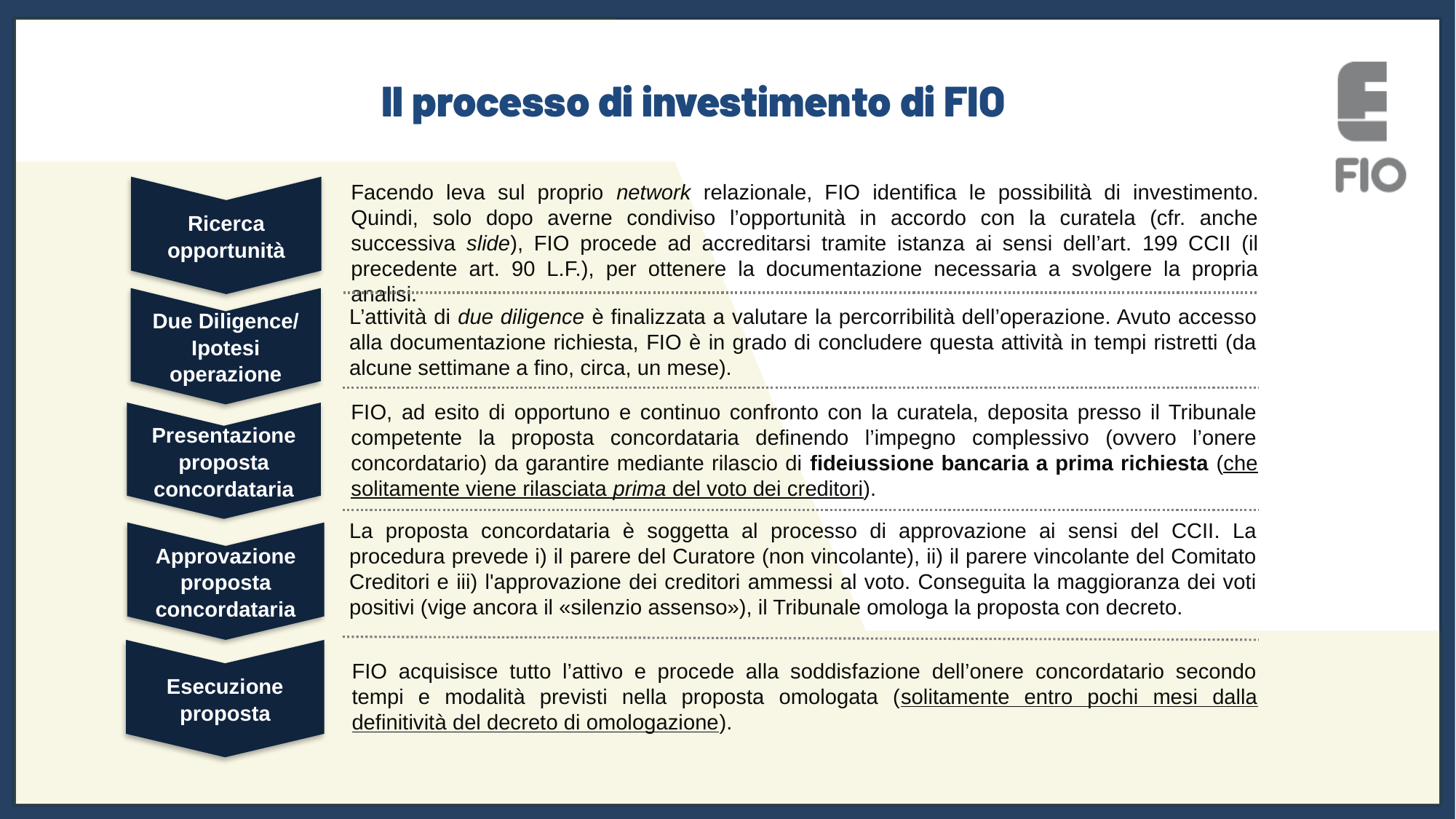

Il processo di investimento di FIO
Ricerca opportunità
Facendo leva sul proprio network relazionale, FIO identifica le possibilità di investimento. Quindi, solo dopo averne condiviso l’opportunità in accordo con la curatela (cfr. anche successiva slide), FIO procede ad accreditarsi tramite istanza ai sensi dell’art. 199 CCII (il precedente art. 90 L.F.), per ottenere la documentazione necessaria a svolgere la propria analisi.
Due Diligence/ Ipotesi operazione
L’attività di due diligence è finalizzata a valutare la percorribilità dell’operazione. Avuto accesso alla documentazione richiesta, FIO è in grado di concludere questa attività in tempi ristretti (da alcune settimane a fino, circa, un mese).
Presentazione proposta concordataria
FIO, ad esito di opportuno e continuo confronto con la curatela, deposita presso il Tribunale competente la proposta concordataria definendo l’impegno complessivo (ovvero l’onere concordatario) da garantire mediante rilascio di fideiussione bancaria a prima richiesta (che solitamente viene rilasciata prima del voto dei creditori).
Approvazione proposta concordataria
La proposta concordataria è soggetta al processo di approvazione ai sensi del CCII. La procedura prevede i) il parere del Curatore (non vincolante), ii) il parere vincolante del Comitato Creditori e iii) l'approvazione dei creditori ammessi al voto. Conseguita la maggioranza dei voti positivi (vige ancora il «silenzio assenso»), il Tribunale omologa la proposta con decreto.
Esecuzione proposta
FIO acquisisce tutto l’attivo e procede alla soddisfazione dell’onere concordatario secondo tempi e modalità previsti nella proposta omologata (solitamente entro pochi mesi dalla definitività del decreto di omologazione).